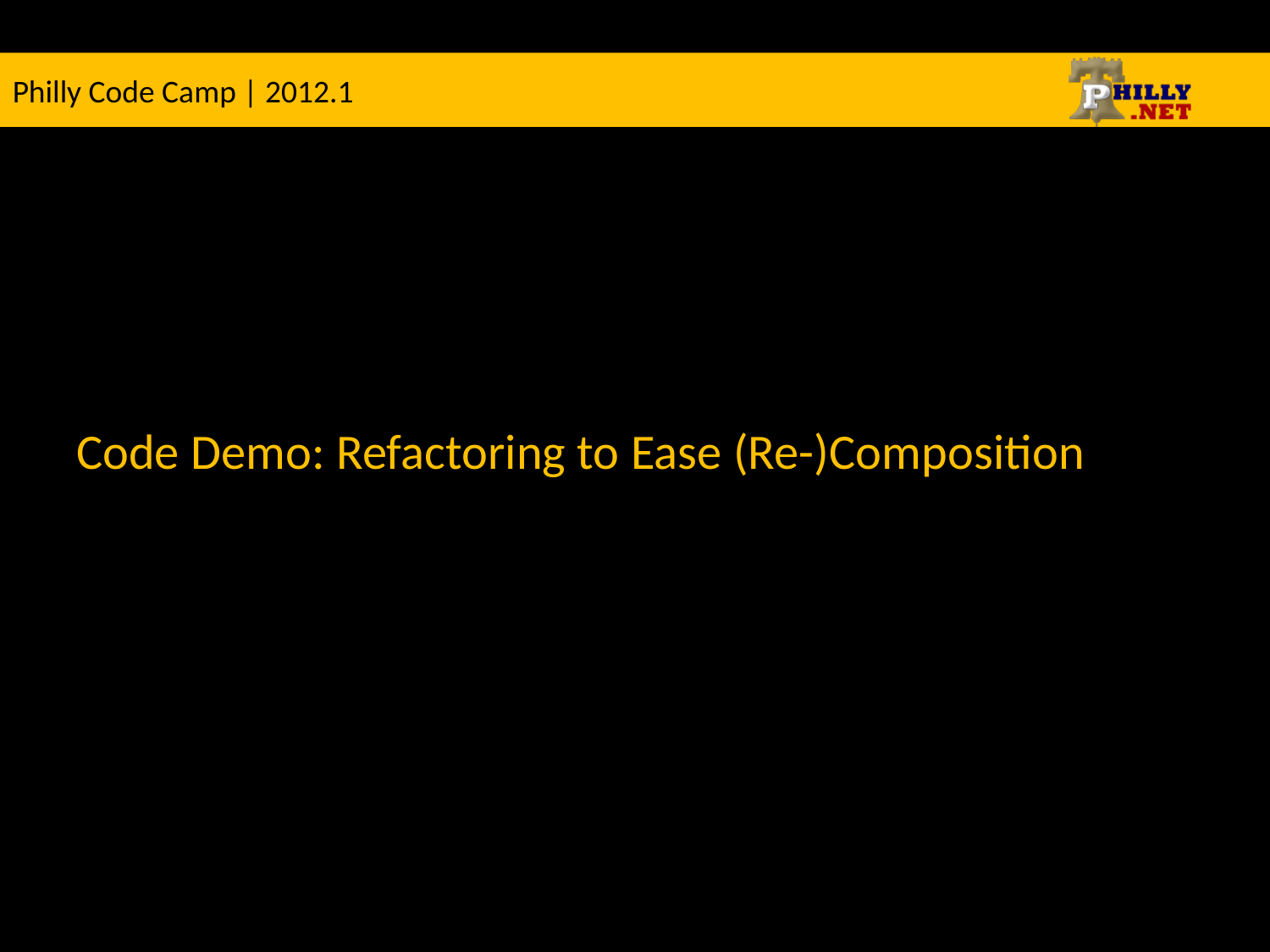

# Code Demo: Refactoring to Ease (Re-)Composition